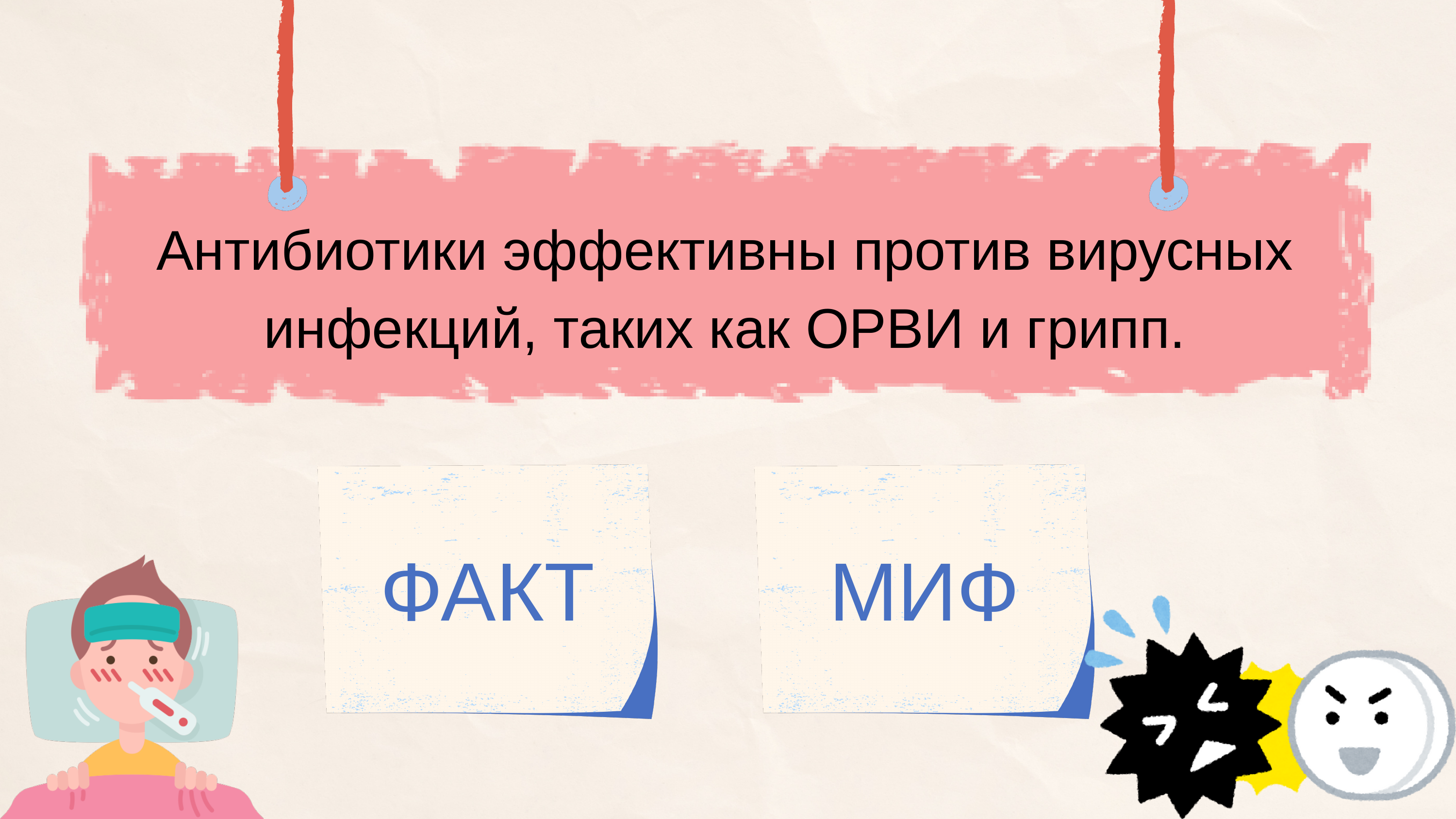

Антибиотики эффективны против вирусных инфекций, таких как ОРВИ и грипп.

ФАКТ
МИФ